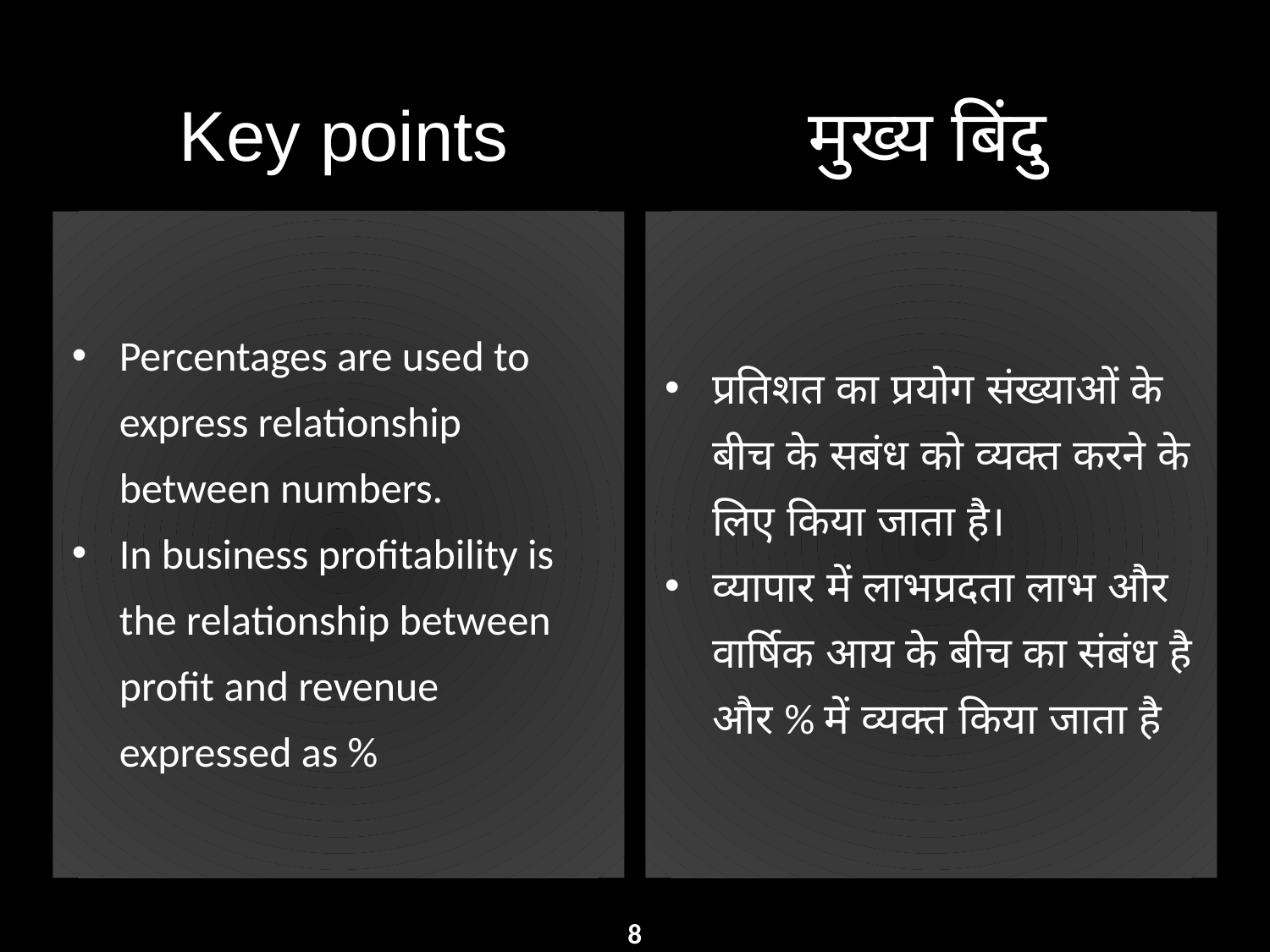

Key points
मुख्य बिंदु
Percentages are used to express relationship between numbers.
In business profitability is the relationship between profit and revenue expressed as %
प्र‍ति‍शत का प्रयोग संख्याओं के बीच के सबंध को व्यक्त करने के लिए किया जाता है।
व्यापार में लाभप्रदता लाभ और वार्षि‍क आय के बीच का संबंध है और % में व्यक्त किया जाता है
8